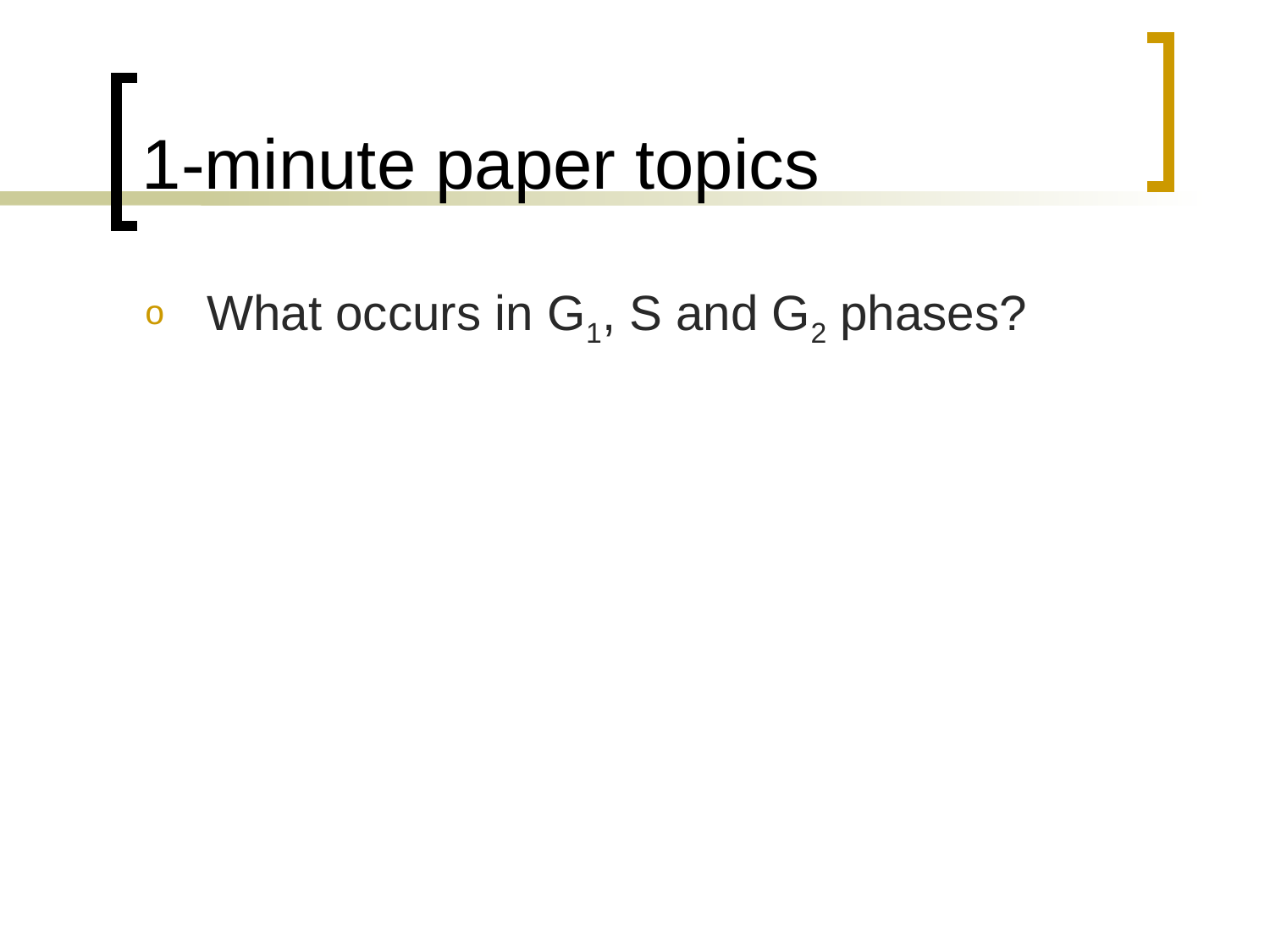

# 1-minute paper topics
What occurs in G1, S and G2 phases?